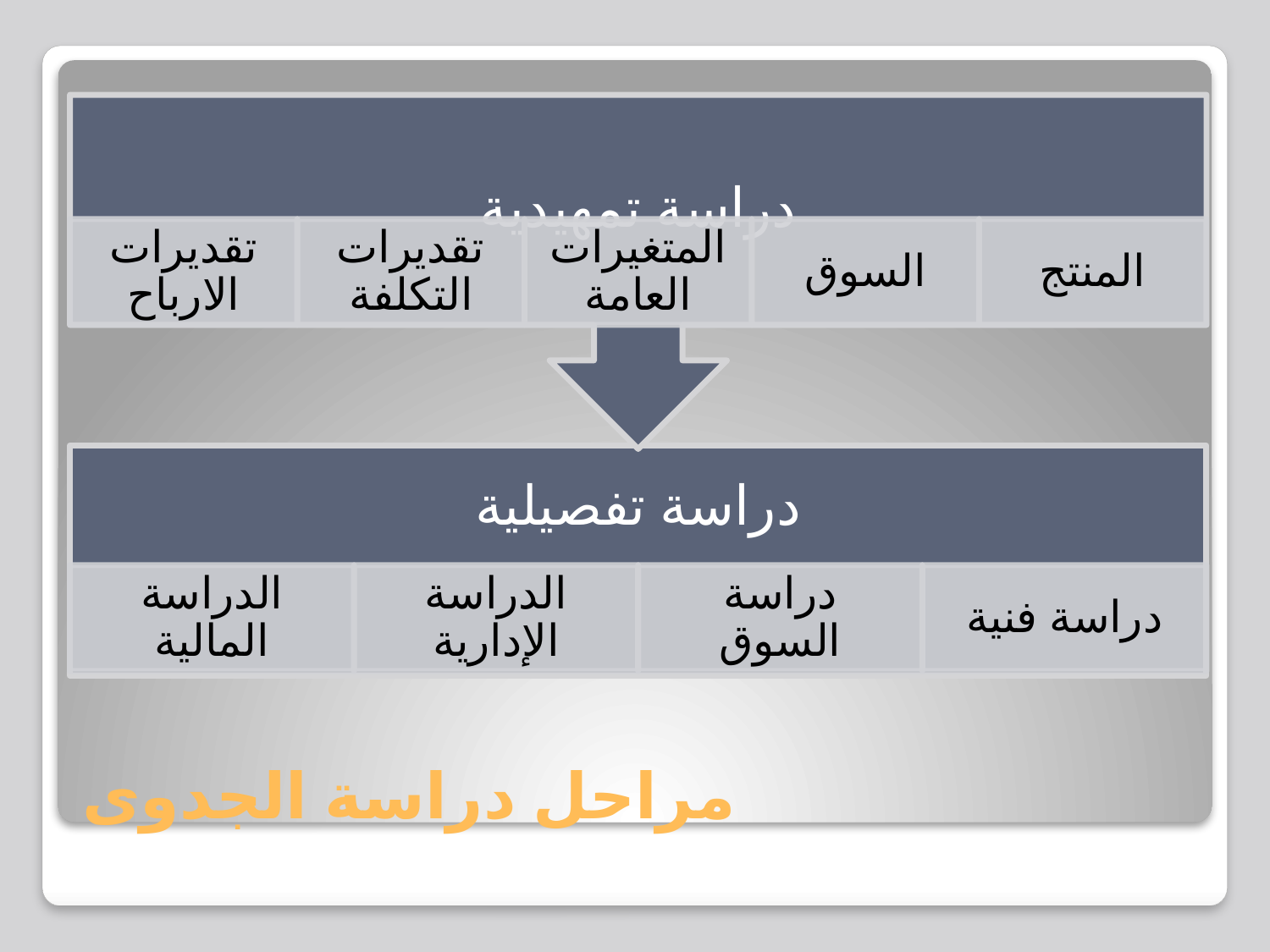

دراسة تفصيلية
دراسة فنية
دراسة السوق
الدراسة الإدارية
الدراسة المالية
دراسة تمهيدية
المنتج
السوق
المتغيرات العامة
تقديرات التكلفة
تقديرات الارباح
# مراحل دراسة الجدوى